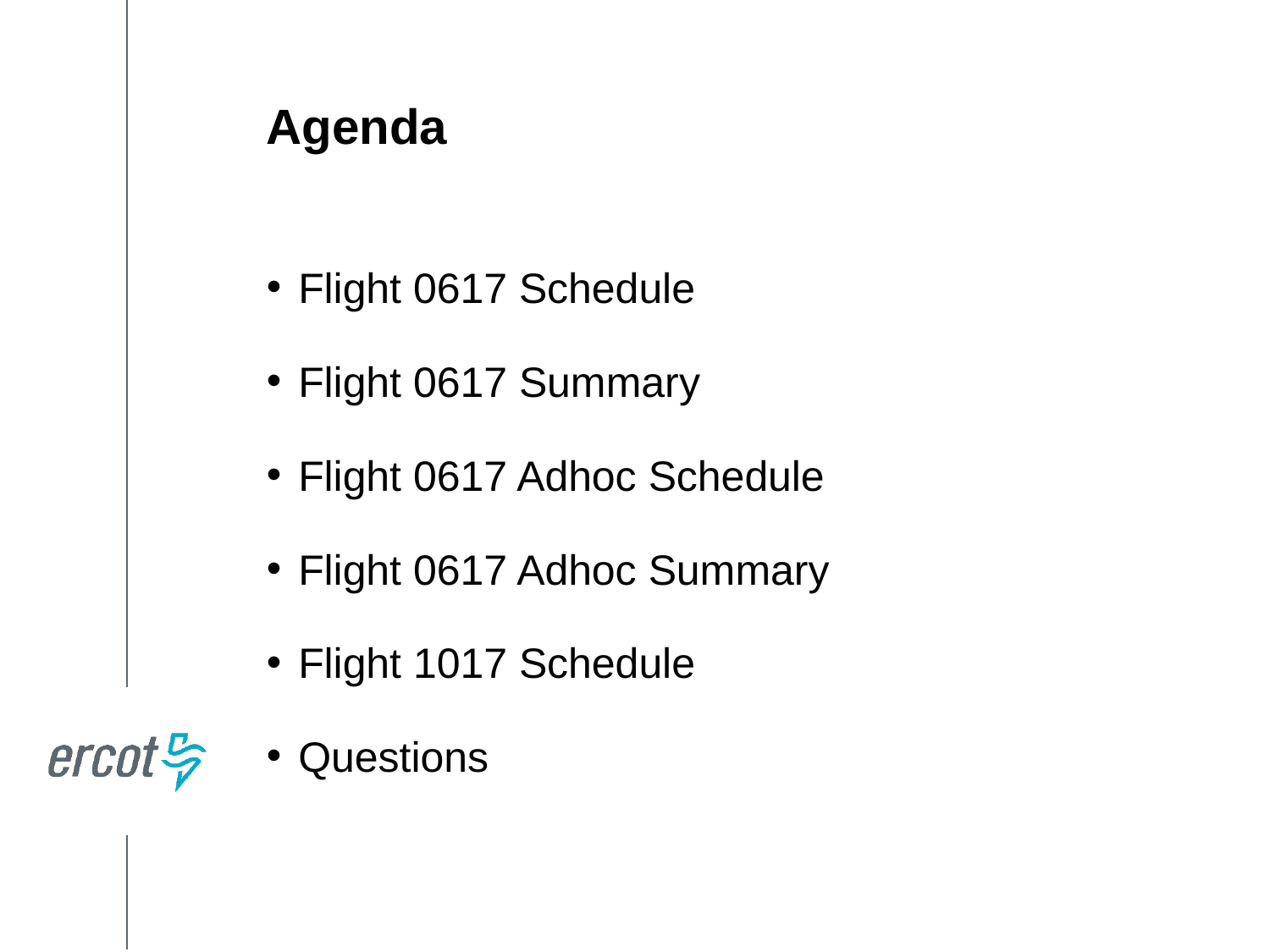

Agenda

Flight 0617 Schedule
Flight 0617 Summary
Flight 0617 Adhoc Schedule
Flight 0617 Adhoc Summary
Flight 1017 Schedule
Questions